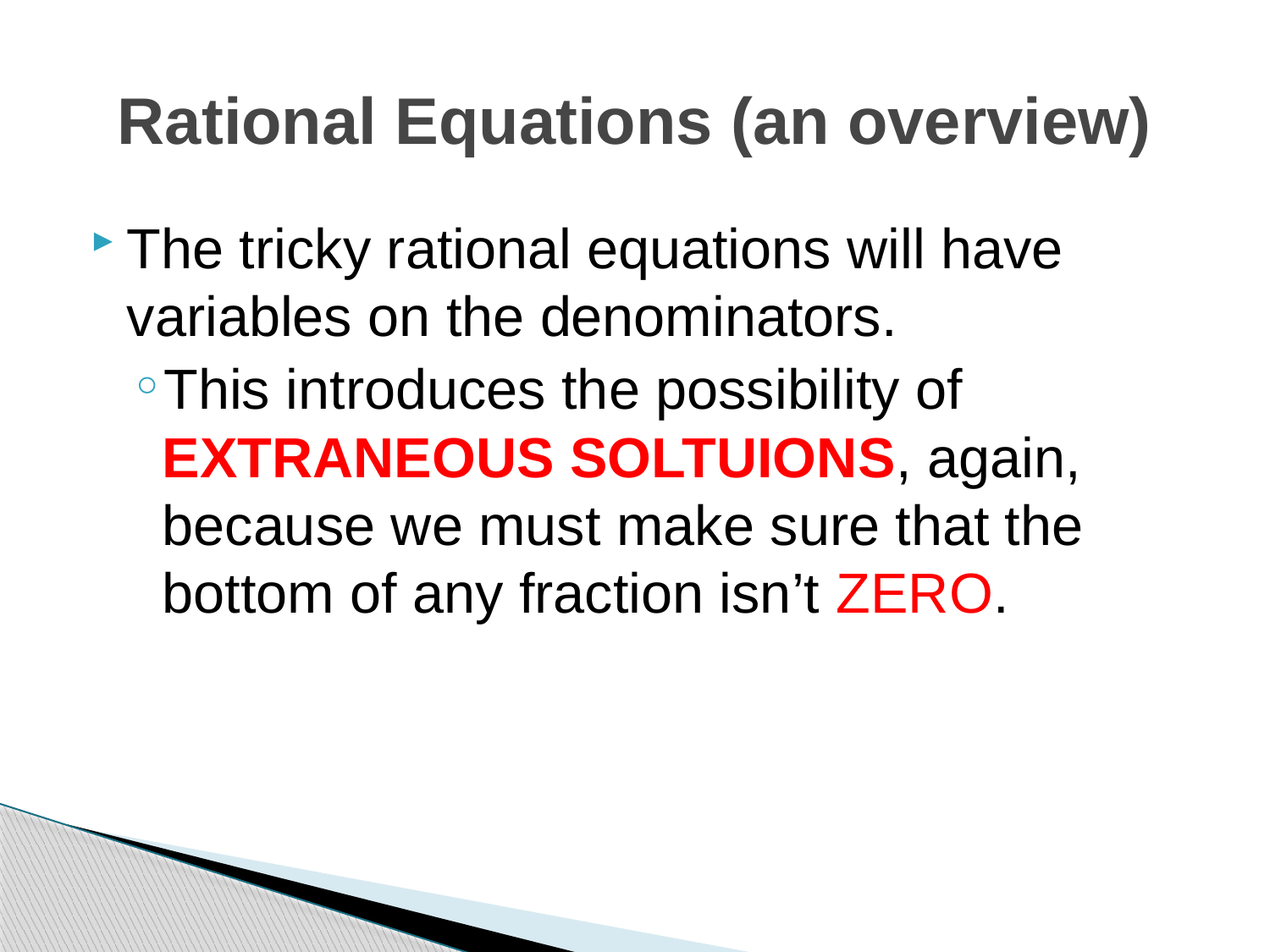

# Rational Equations (an overview)
The tricky rational equations will have variables on the denominators.
This introduces the possibility of EXTRANEOUS SOLTUIONS, again, because we must make sure that the bottom of any fraction isn’t ZERO.